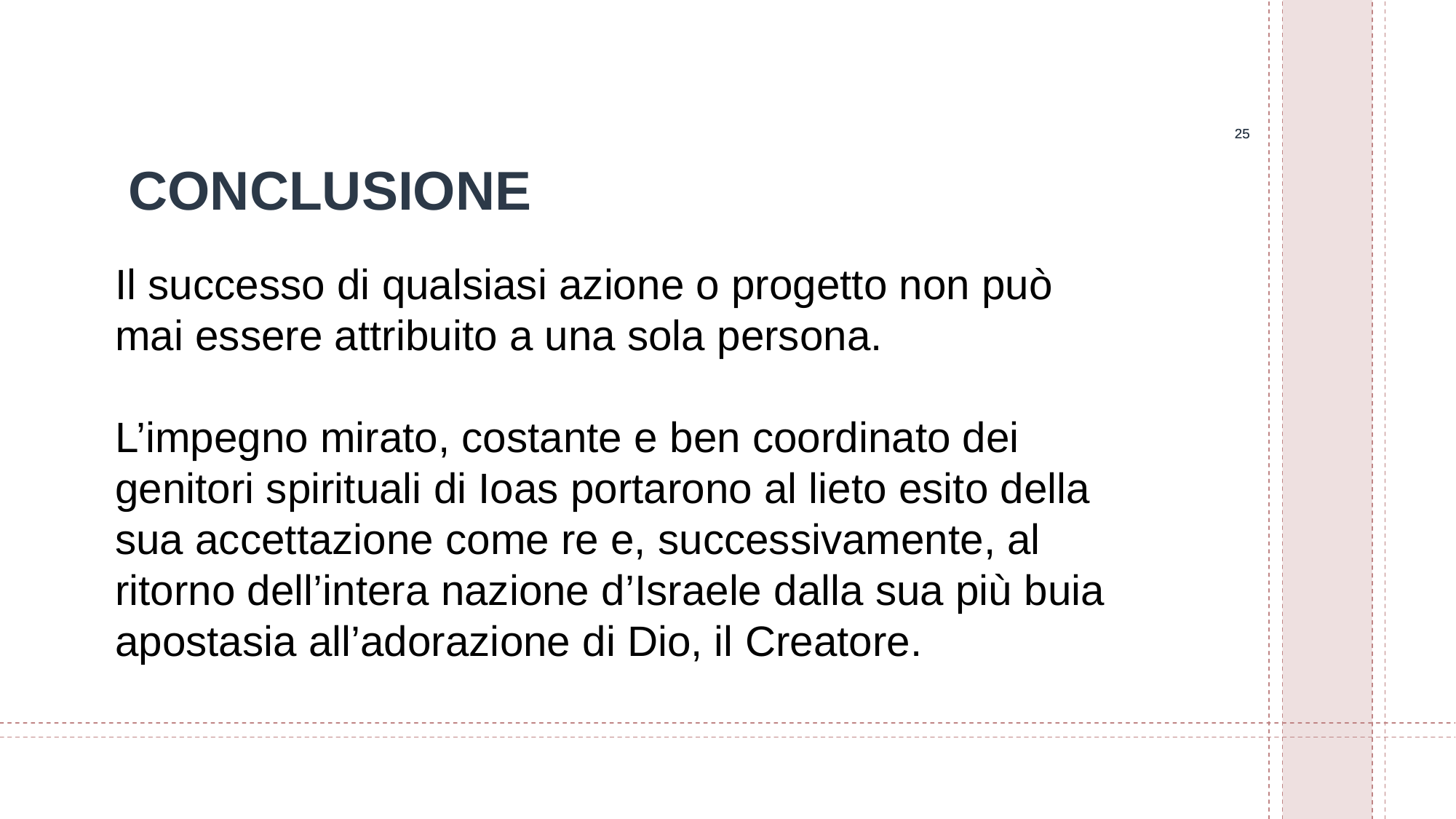

25
25
# CONCLUSIONE
Il successo di qualsiasi azione o progetto non può mai essere attribuito a una sola persona.

L’impegno mirato, costante e ben coordinato dei genitori spirituali di Ioas portarono al lieto esito della sua accettazione come re e, successivamente, al ritorno dell’intera nazione d’Israele dalla sua più buia apostasia all’adorazione di Dio, il Creatore.